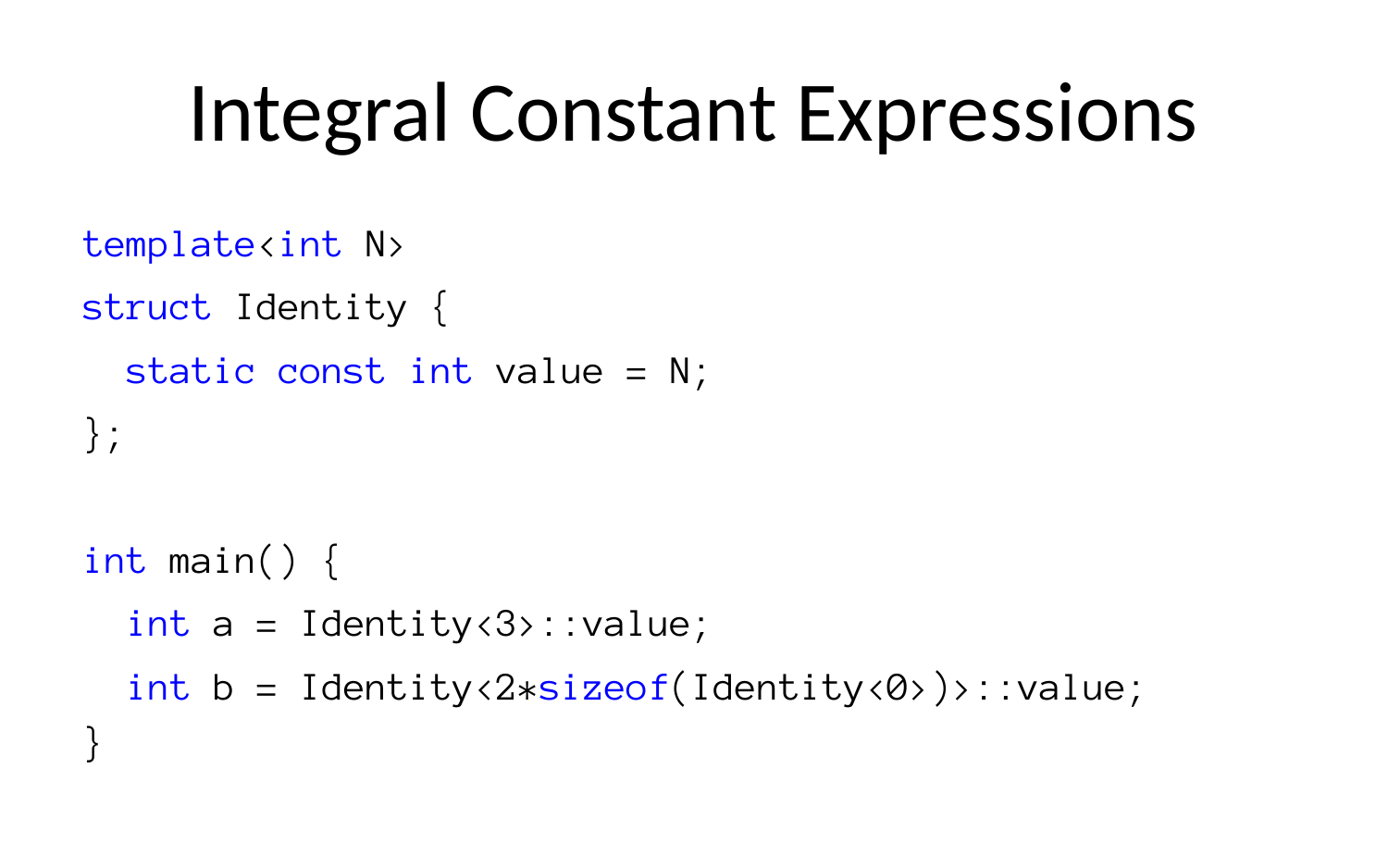

# Integral Constant Expressions
template<int N>
struct Identity {
  static const int value = N;
};

int main() {
  int a = Identity<3>::value;
  int b = Identity<2*sizeof(Identity<0>)>::value;
}